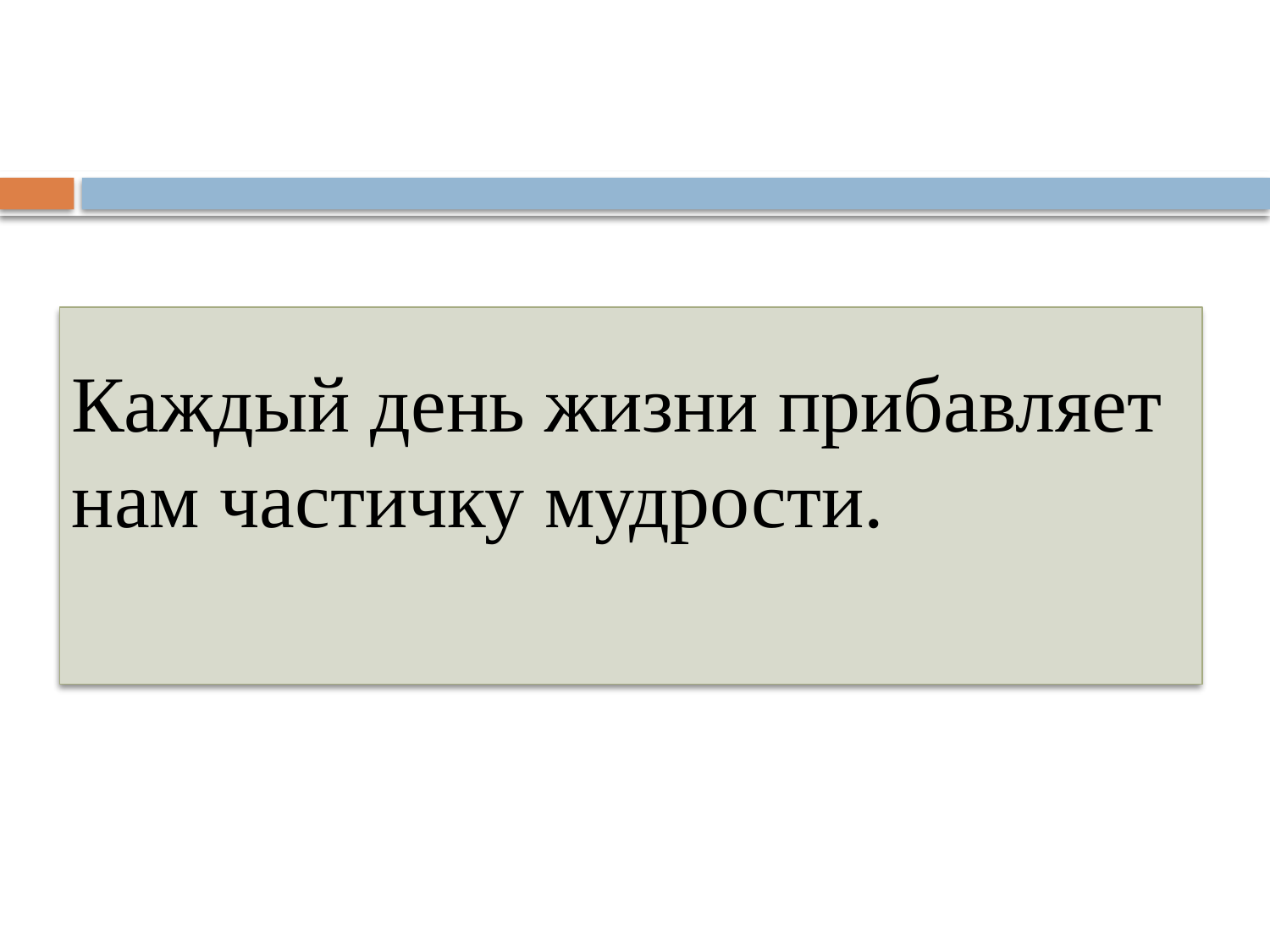

# Каждый день жизни прибавляет нам частичку мудрости.